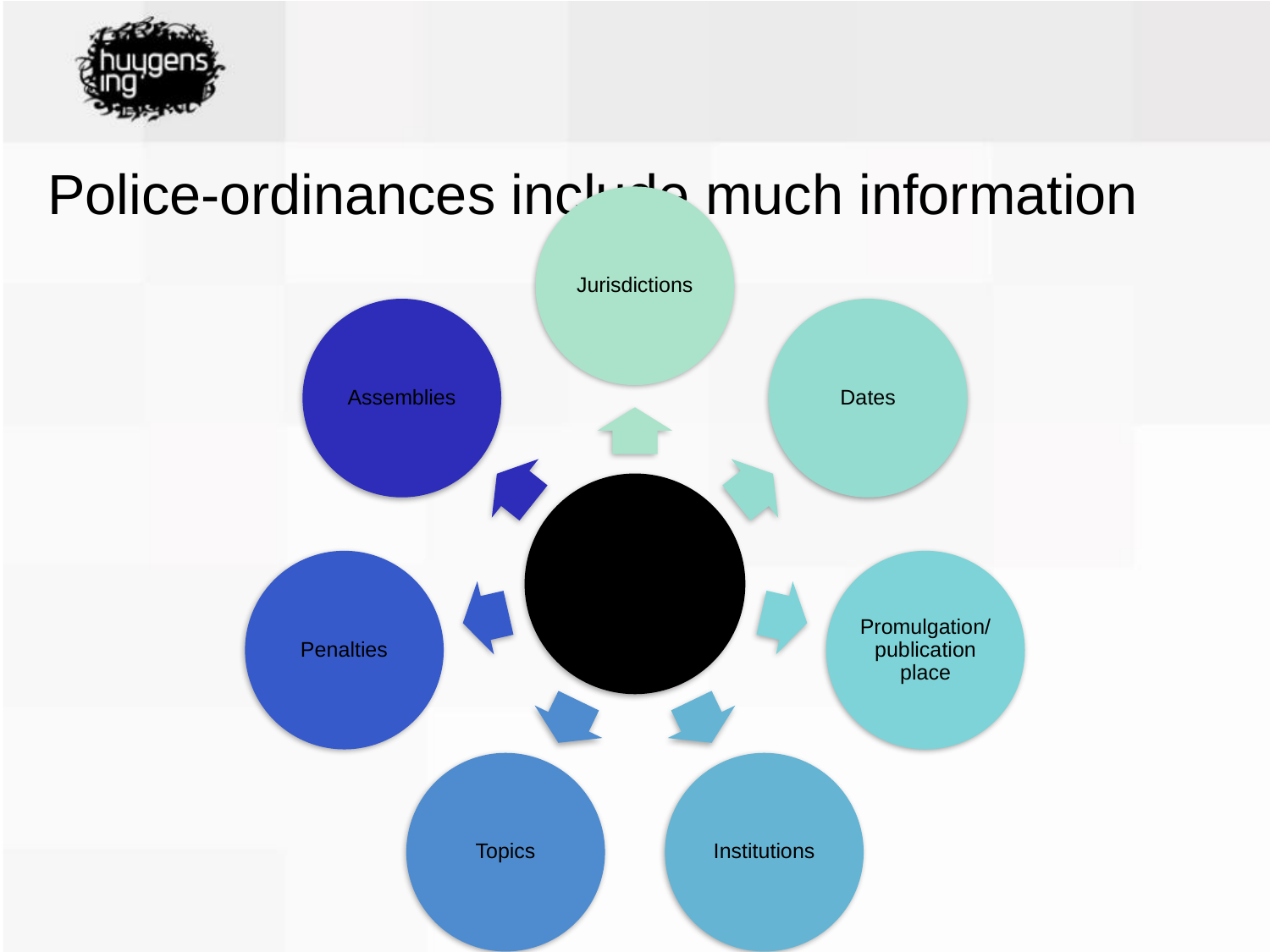

# Police-ordinances include much information
Police-ordinances

Jurisdictions

Dates

Promulgation/ publication place

Institutions

Topics

Penalties

Assemblies